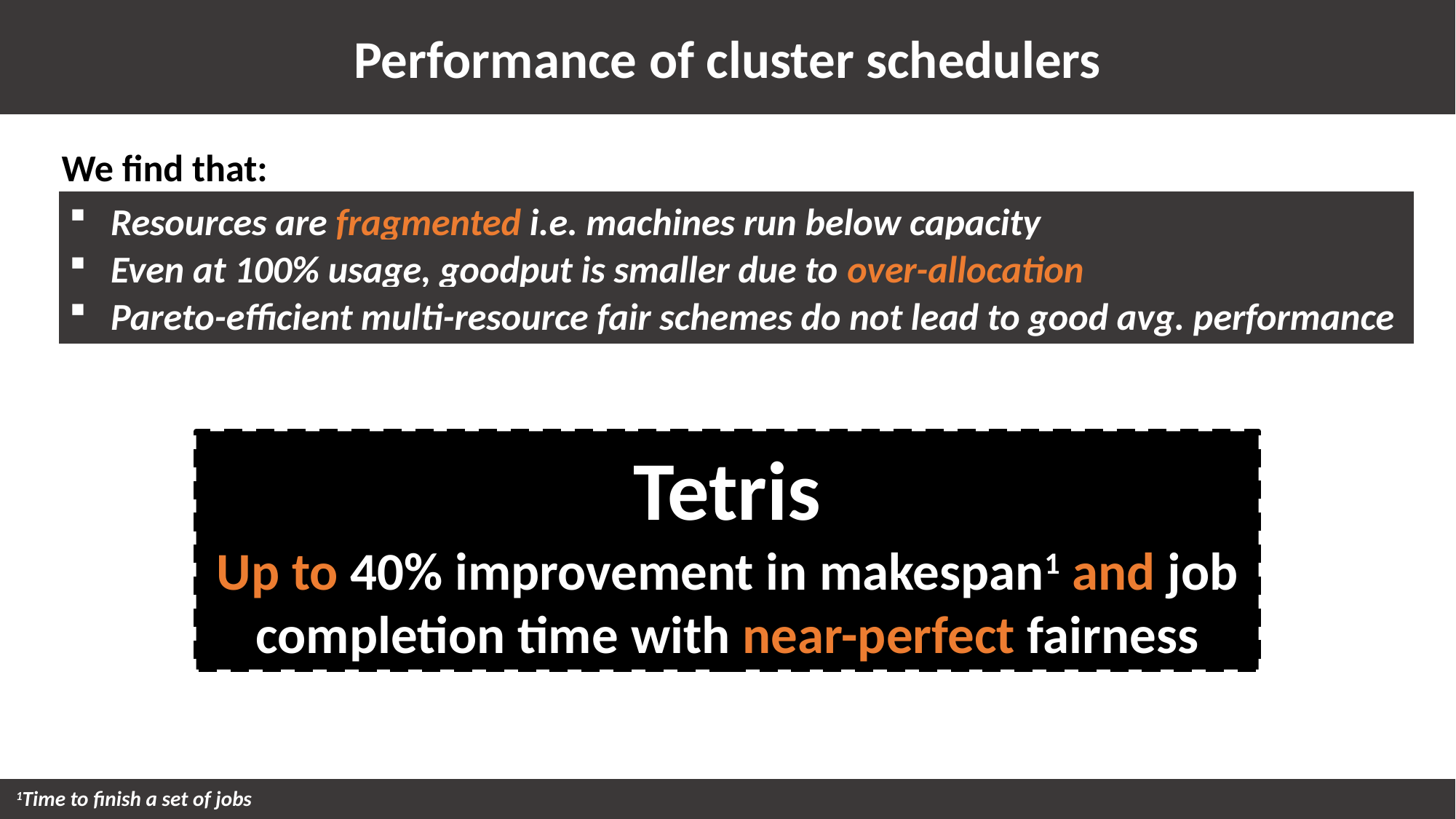

Performance of cluster schedulers
We find that:
Resources are fragmented i.e. machines run below capacity
Even at 100% usage, goodput is smaller due to over-allocation
Pareto-efficient multi-resource fair schemes do not lead to good avg. performance
Tetris
Up to 40% improvement in makespan1 and job completion time with near-perfect fairness

1Time to finish a set of jobs